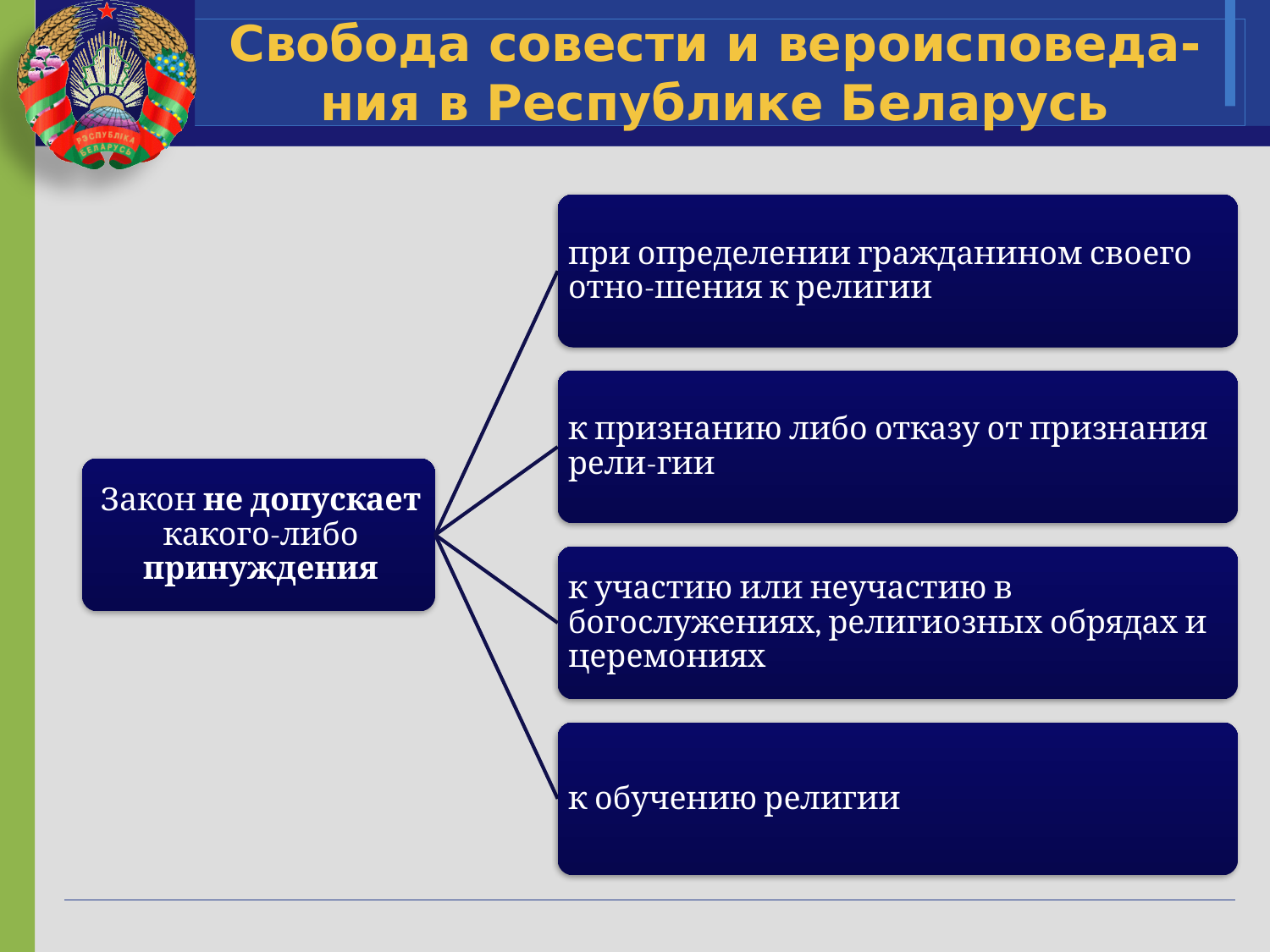

# Свобода совести и вероисповеда-ния в Республике Беларусь
Закон не допускает какого-либо принуждения

при определении гражданином своего отно-шения к религии

к признанию либо отказу от признания рели-гии

к участию или неучастию в богослужениях, религиозных обрядах и церемониях

к обучению религии